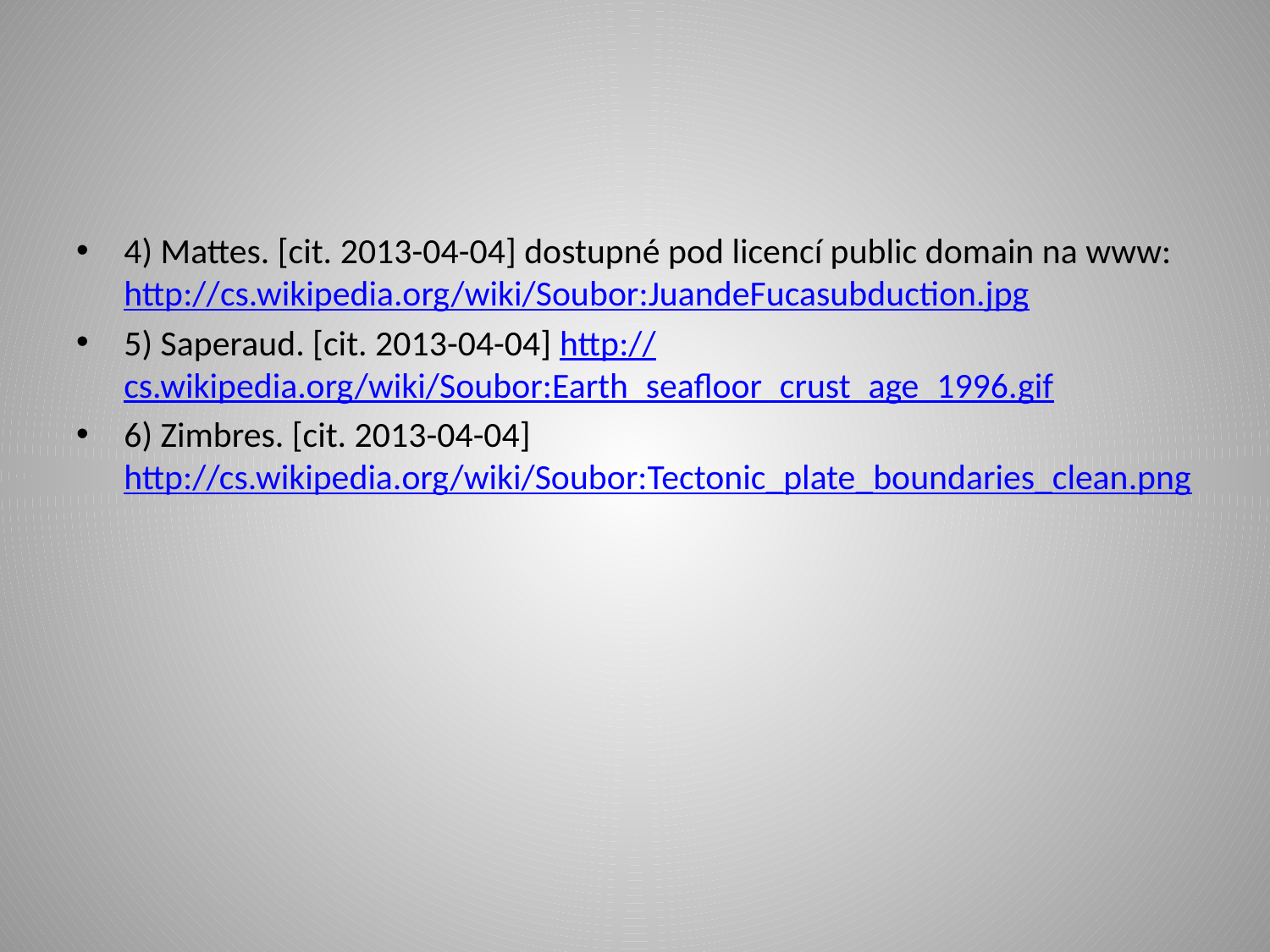

#
4) Mattes. [cit. 2013-04-04] dostupné pod licencí public domain na www: http://cs.wikipedia.org/wiki/Soubor:JuandeFucasubduction.jpg
5) Saperaud. [cit. 2013-04-04] http://cs.wikipedia.org/wiki/Soubor:Earth_seafloor_crust_age_1996.gif
6) Zimbres. [cit. 2013-04-04] http://cs.wikipedia.org/wiki/Soubor:Tectonic_plate_boundaries_clean.png